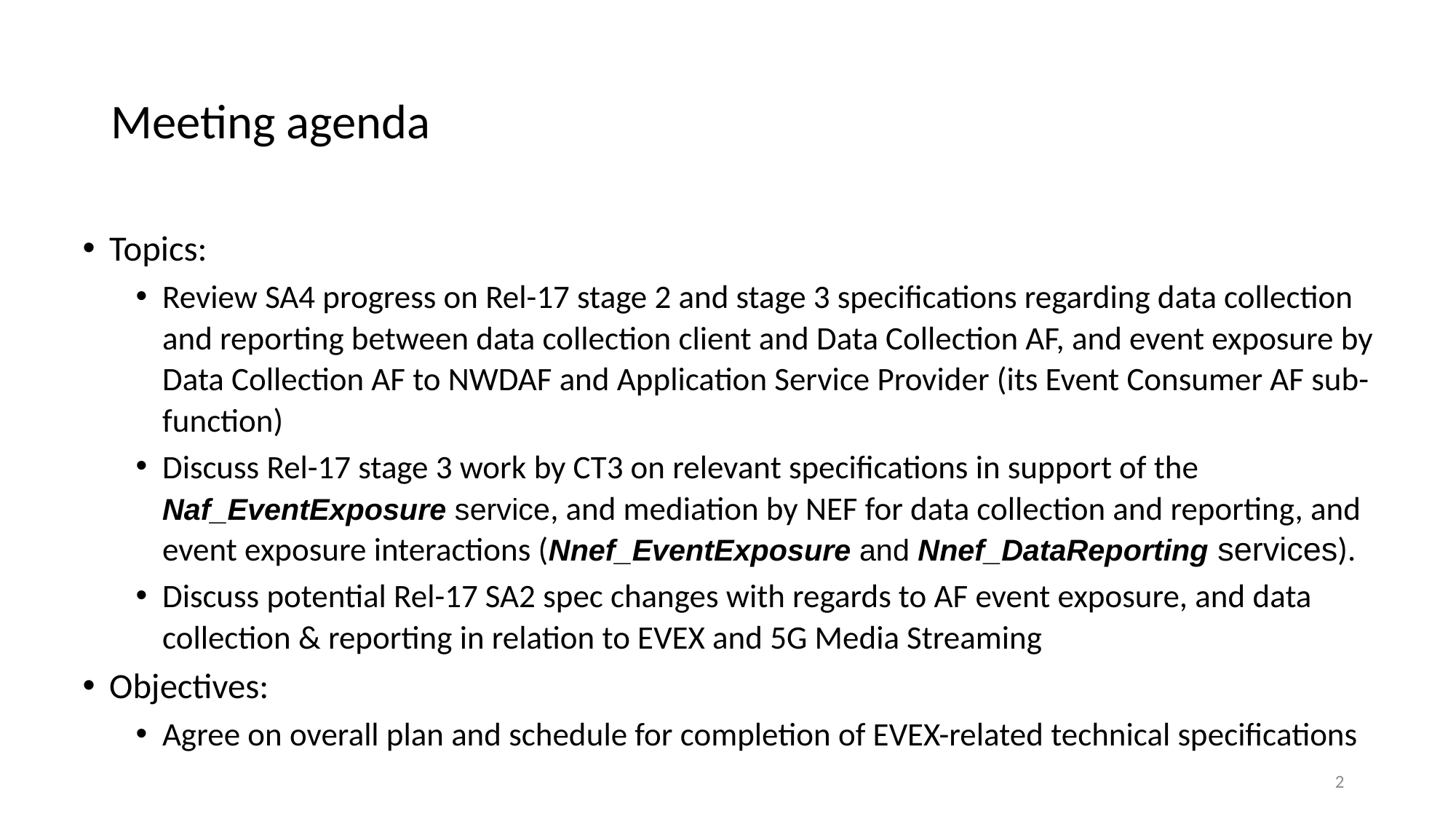

# Meeting agenda
Topics:
Review SA4 progress on Rel-17 stage 2 and stage 3 specifications regarding data collection and reporting between data collection client and Data Collection AF, and event exposure by Data Collection AF to NWDAF and Application Service Provider (its Event Consumer AF sub-function)
Discuss Rel-17 stage 3 work by CT3 on relevant specifications in support of the Naf_EventExposure service, and mediation by NEF for data collection and reporting, and event exposure interactions (Nnef_EventExposure and Nnef_DataReporting services).
Discuss potential Rel-17 SA2 spec changes with regards to AF event exposure, and data collection & reporting in relation to EVEX and 5G Media Streaming
Objectives:
Agree on overall plan and schedule for completion of EVEX-related technical specifications
2